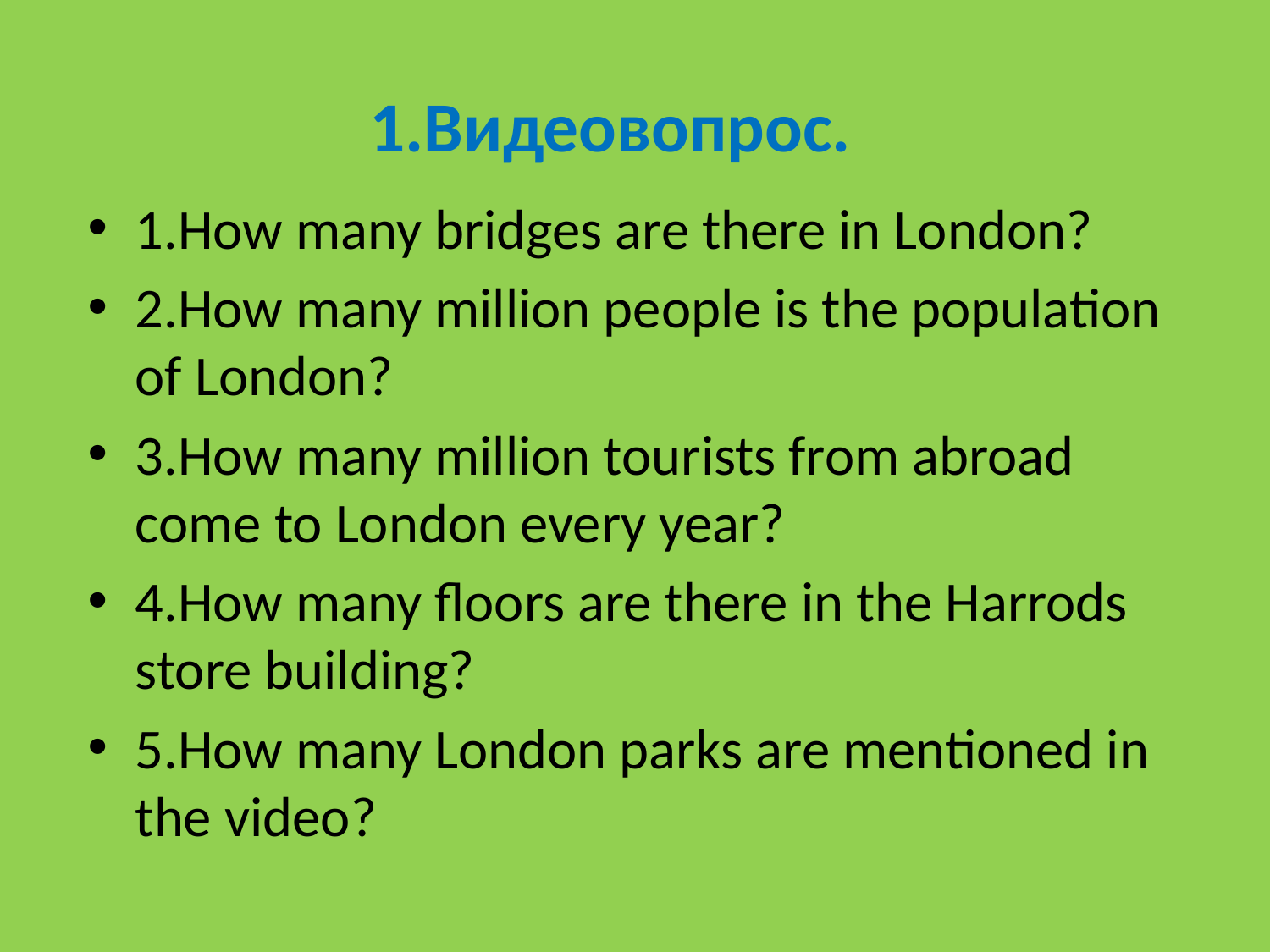

# 1.Видеовопрос.
1.How many bridges are there in London?
2.How many million people is the population of London?
3.How many million tourists from abroad come to London every year?
4.How many floors are there in the Harrods store building?
5.How many London parks are mentioned in the video?